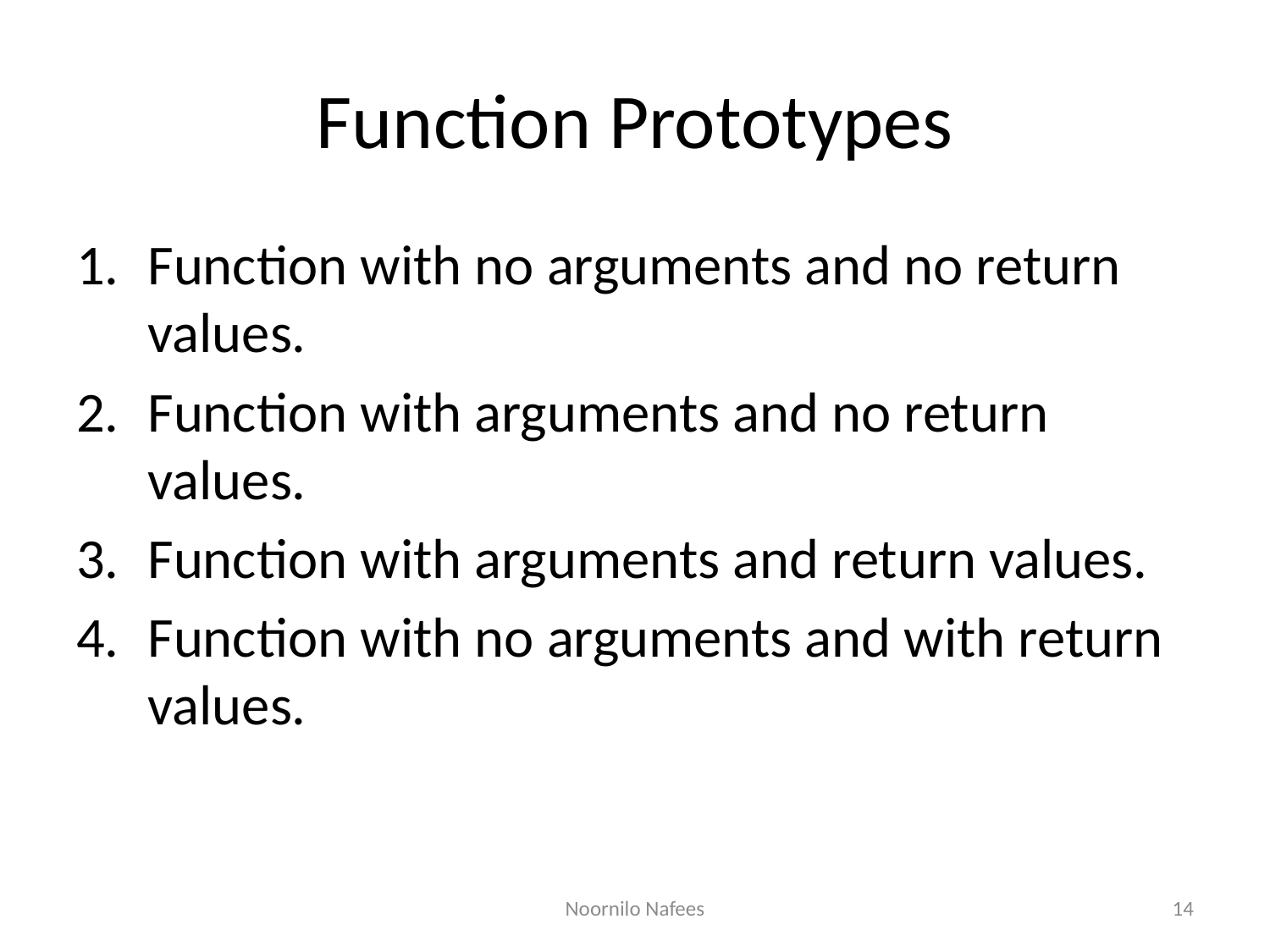

# Function Prototypes
Function with no arguments and no return values.
Function with arguments and no return values.
Function with arguments and return values.
Function with no arguments and with return values.

Noornilo Nafees
14